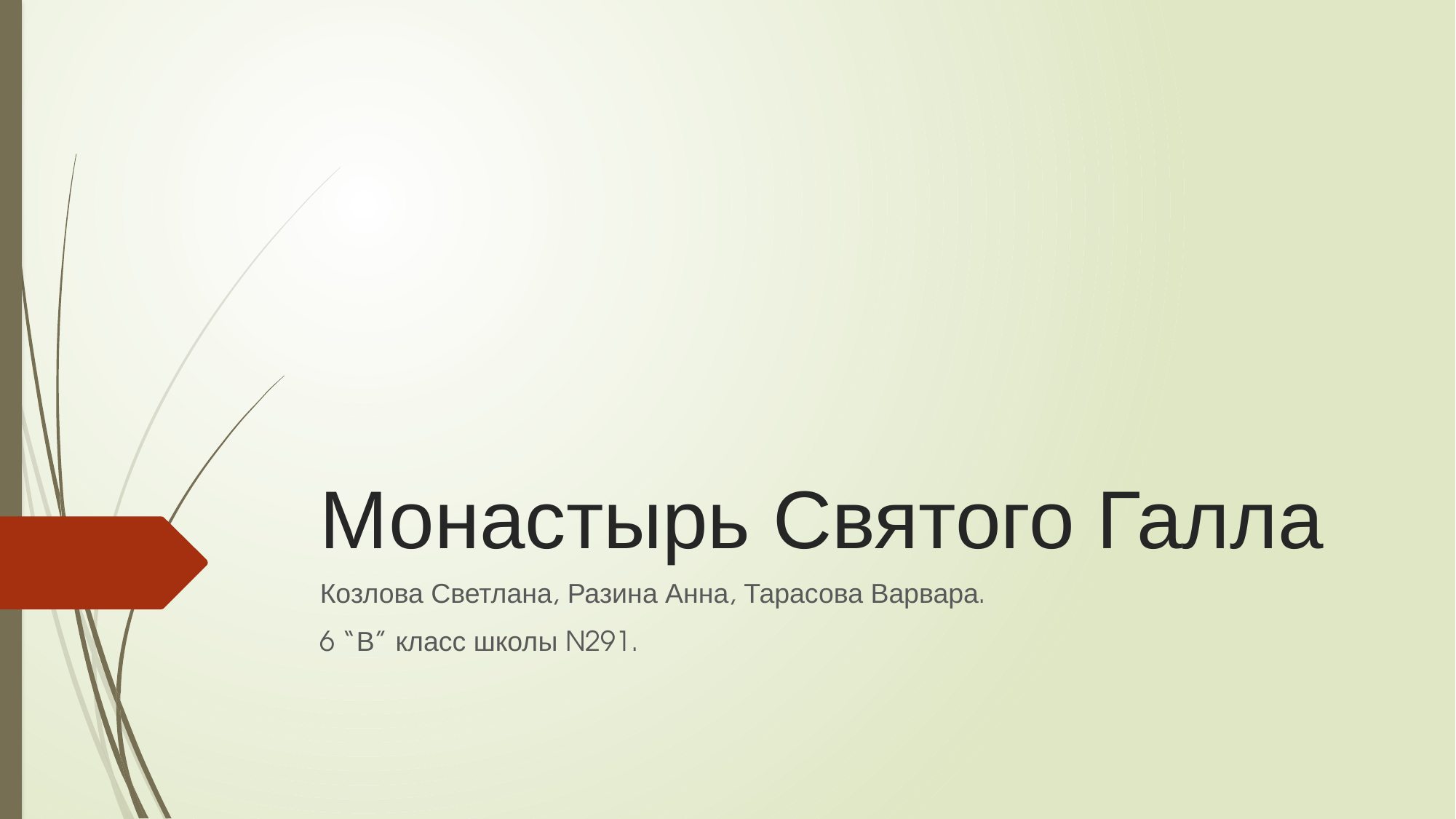

# Монастырь Святого Галла
Козлова Светлана, Разина Анна, Тарасова Варвара.
6 “В” класс школы N291.